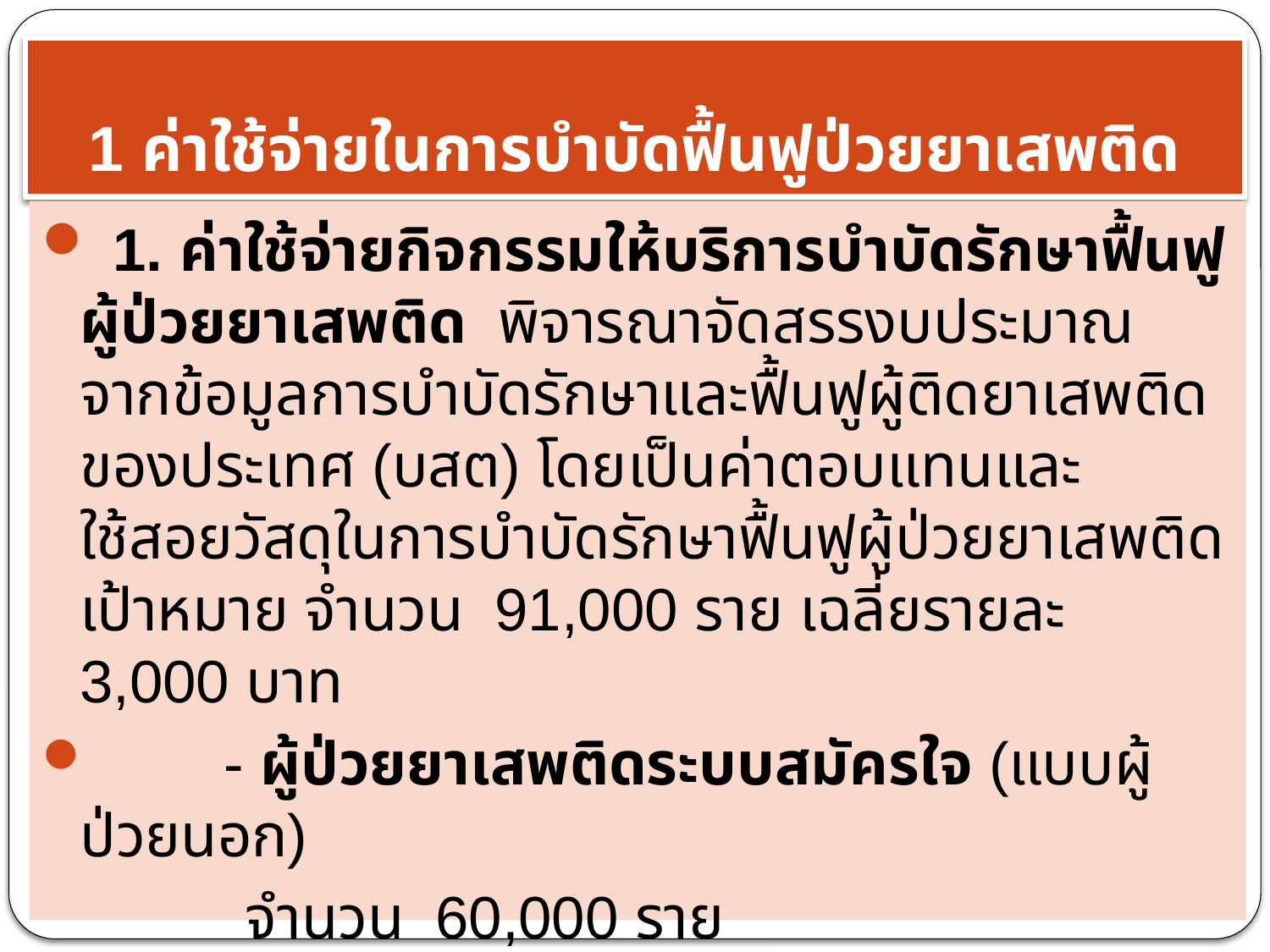

# 1 ค่าใช้จ่ายในการบำบัดฟื้นฟูป่วยยาเสพติด
 1. ค่าใช้จ่ายกิจกรรมให้บริการบำบัดรักษาฟื้นฟูผู้ป่วยยาเสพติด  พิจารณาจัดสรรงบประมาณ  จากข้อมูลการบำบัดรักษาและฟื้นฟูผู้ติดยาเสพติดของประเทศ (บสต) โดยเป็นค่าตอบแทนและใช้สอยวัสดุในการบำบัดรักษาฟื้นฟูผู้ป่วยยาเสพติด เป้าหมาย จำนวน  91,000 ราย เฉลี่ยรายละ  3,000 บาท
	 - ผู้ป่วยยาเสพติดระบบสมัครใจ (แบบผู้ป่วยนอก)
             จำนวน  60,000 ราย
        - ผู้ป่วยระบบบังคับบำบัด แบบไม่ควบคุมตัว
             จำนวน  31,000 ราย